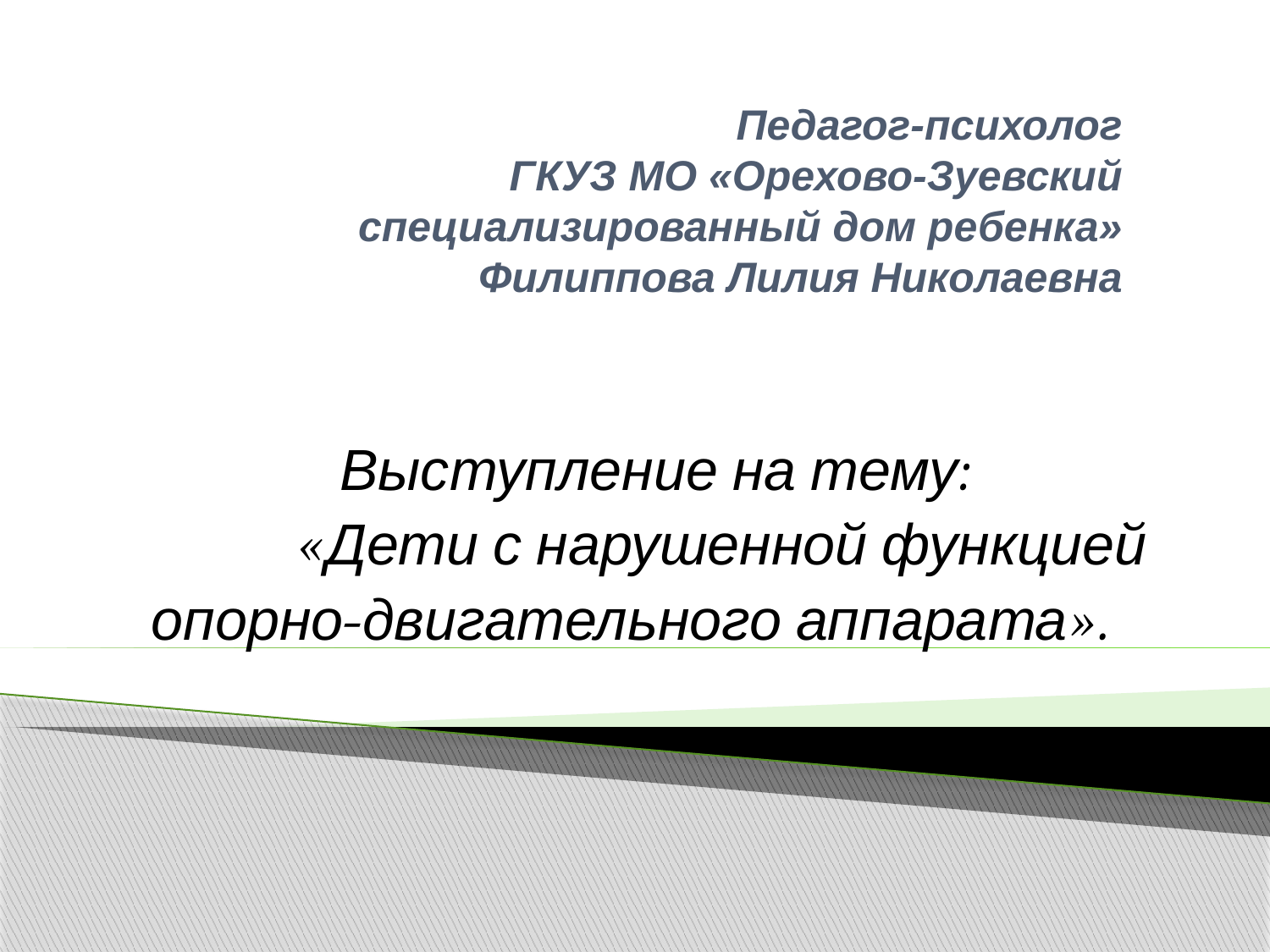

# Педагог-психолог ГКУЗ МО «Орехово-Зуевский специализированный дом ребенка» Филиппова Лилия Николаевна
Выступление на тему:
«Дети с нарушенной функцией
опорно-двигательного аппарата».